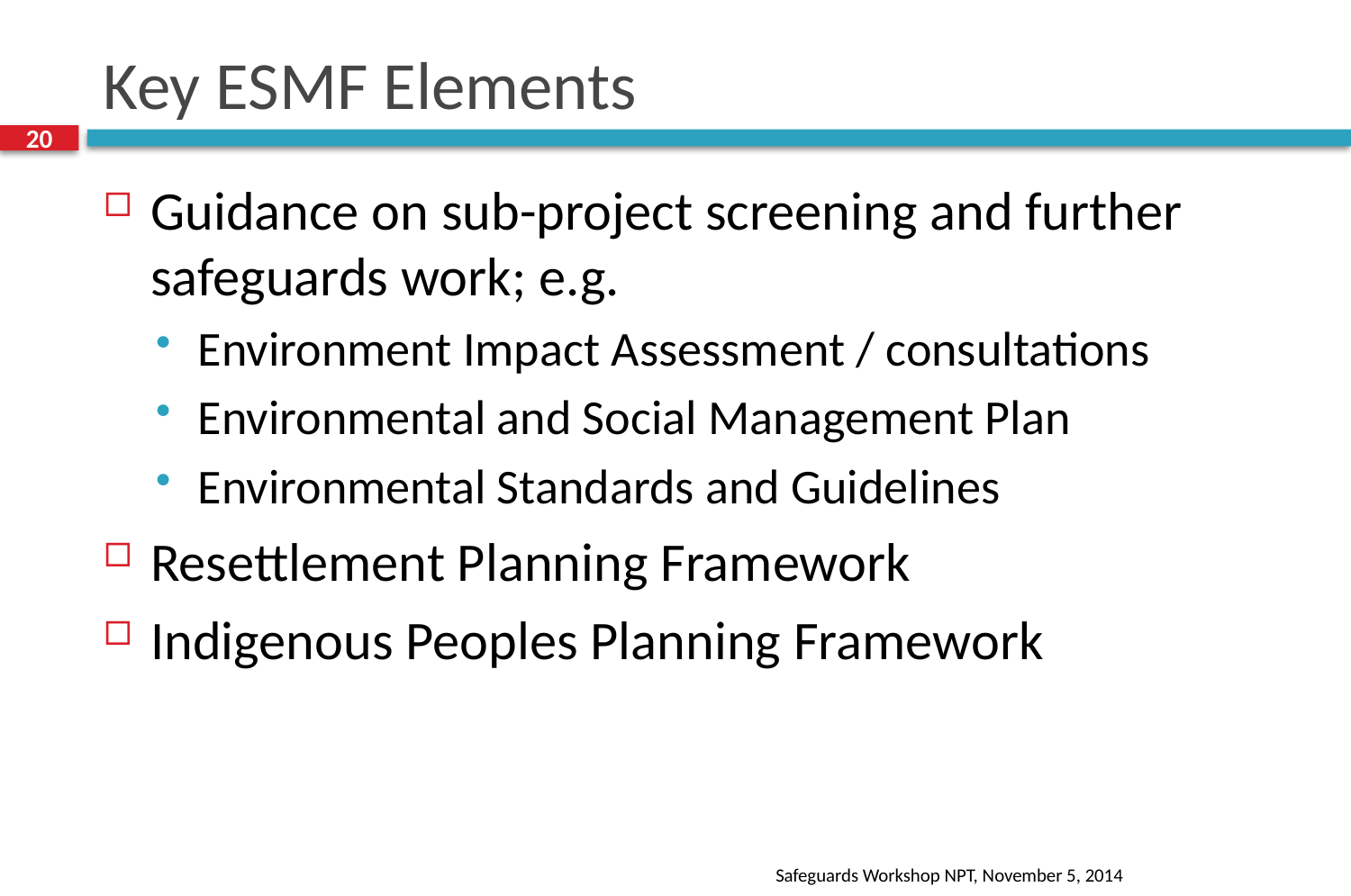

# Key ESMF Elements
20
Guidance on sub-project screening and further safeguards work; e.g.
Environment Impact Assessment / consultations
Environmental and Social Management Plan
Environmental Standards and Guidelines
Resettlement Planning Framework
Indigenous Peoples Planning Framework